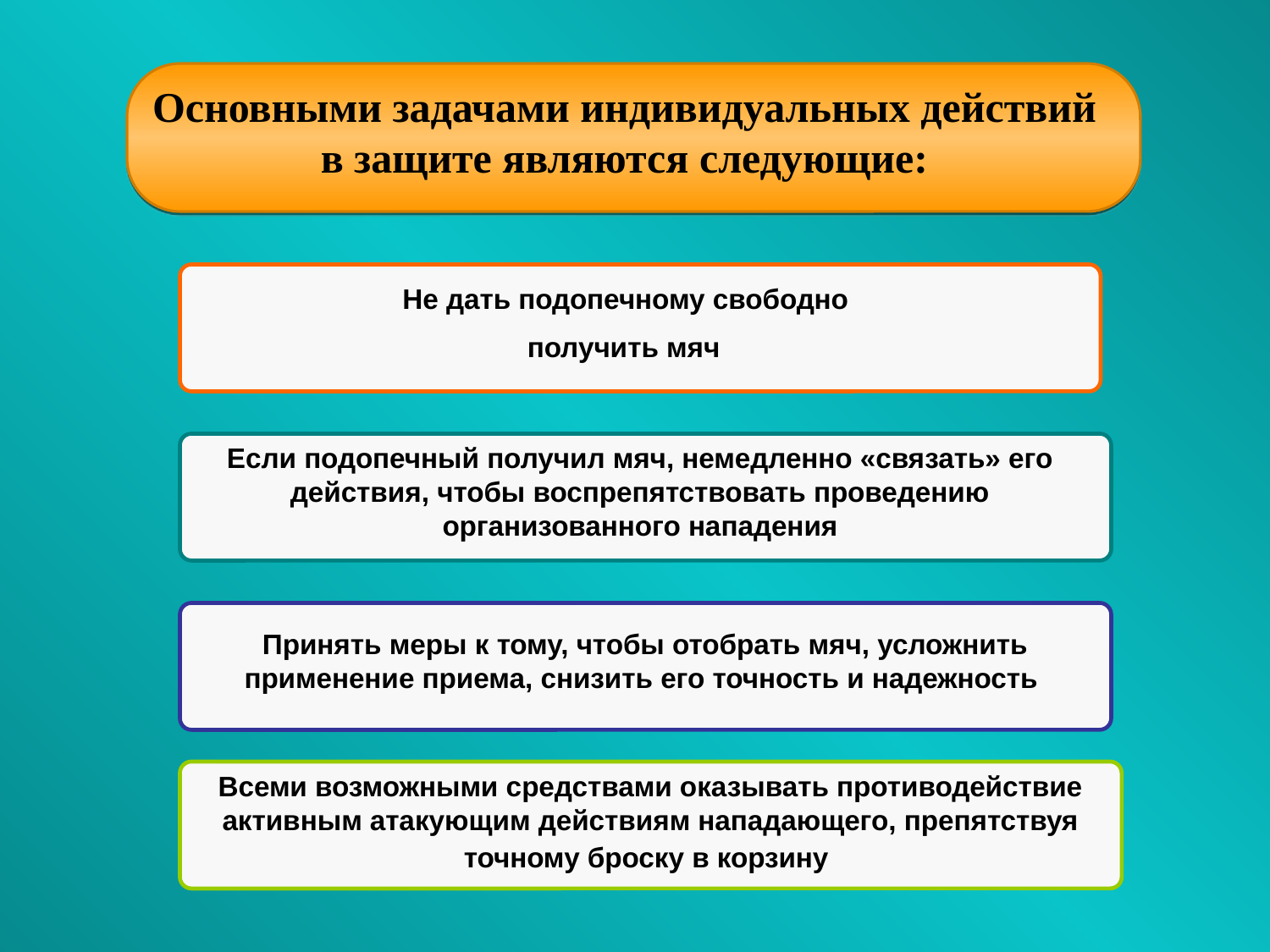

Основными задачами индивидуальных действий в защите являются следующие:

Не дать подопечному свободно
получить мяч

Если подопечный получил мяч, немедленно «связать» его действия, чтобы воспрепятствовать проведению организованного нападения

Принять меры к тому, чтобы отобрать мяч, усложнить применение приема, снизить его точность и надежность

Всеми возможными средствами оказывать противодействие активным атакующим действиям нападающего, препятствуя точному броску в корзину